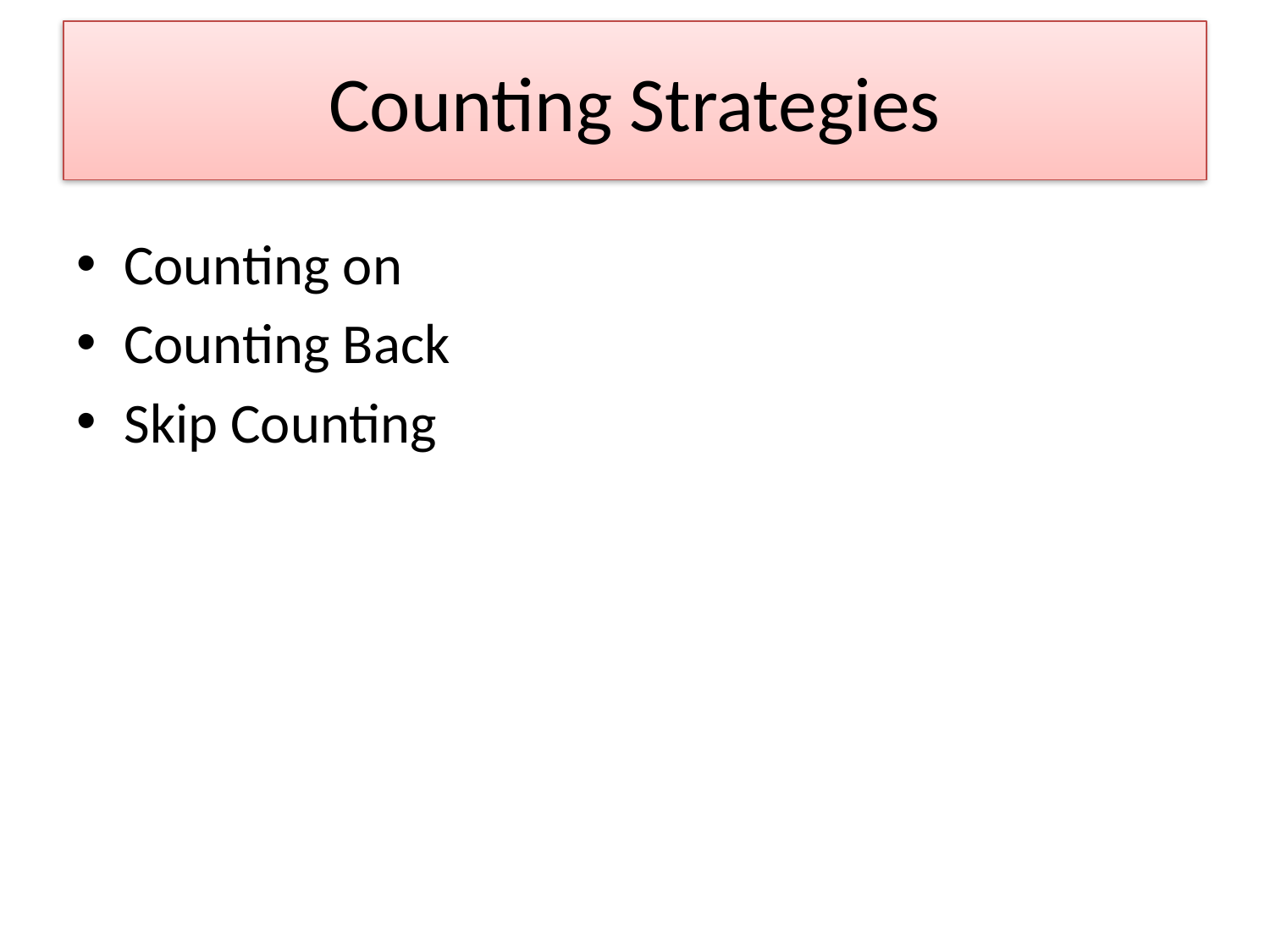

# Counting Strategies
Counting on
Counting Back
Skip Counting